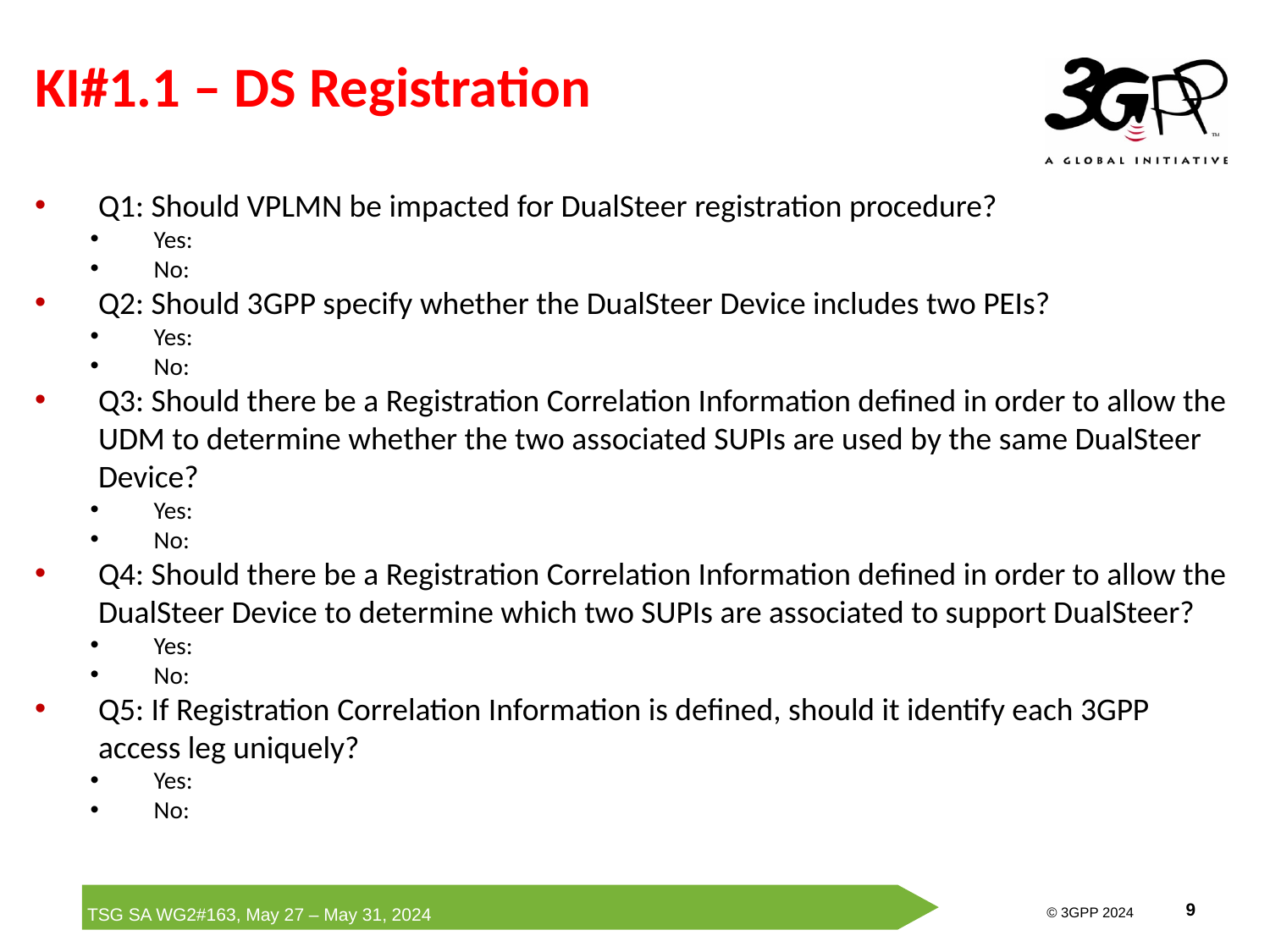

# KI#1.1 – DS Registration
Q1: Should VPLMN be impacted for DualSteer registration procedure?
Yes:
No:
Q2: Should 3GPP specify whether the DualSteer Device includes two PEIs?
Yes:
No:
Q3: Should there be a Registration Correlation Information defined in order to allow the UDM to determine whether the two associated SUPIs are used by the same DualSteer Device?
Yes:
No:
Q4: Should there be a Registration Correlation Information defined in order to allow the DualSteer Device to determine which two SUPIs are associated to support DualSteer?
Yes:
No:
Q5: If Registration Correlation Information is defined, should it identify each 3GPP access leg uniquely?
Yes:
No: